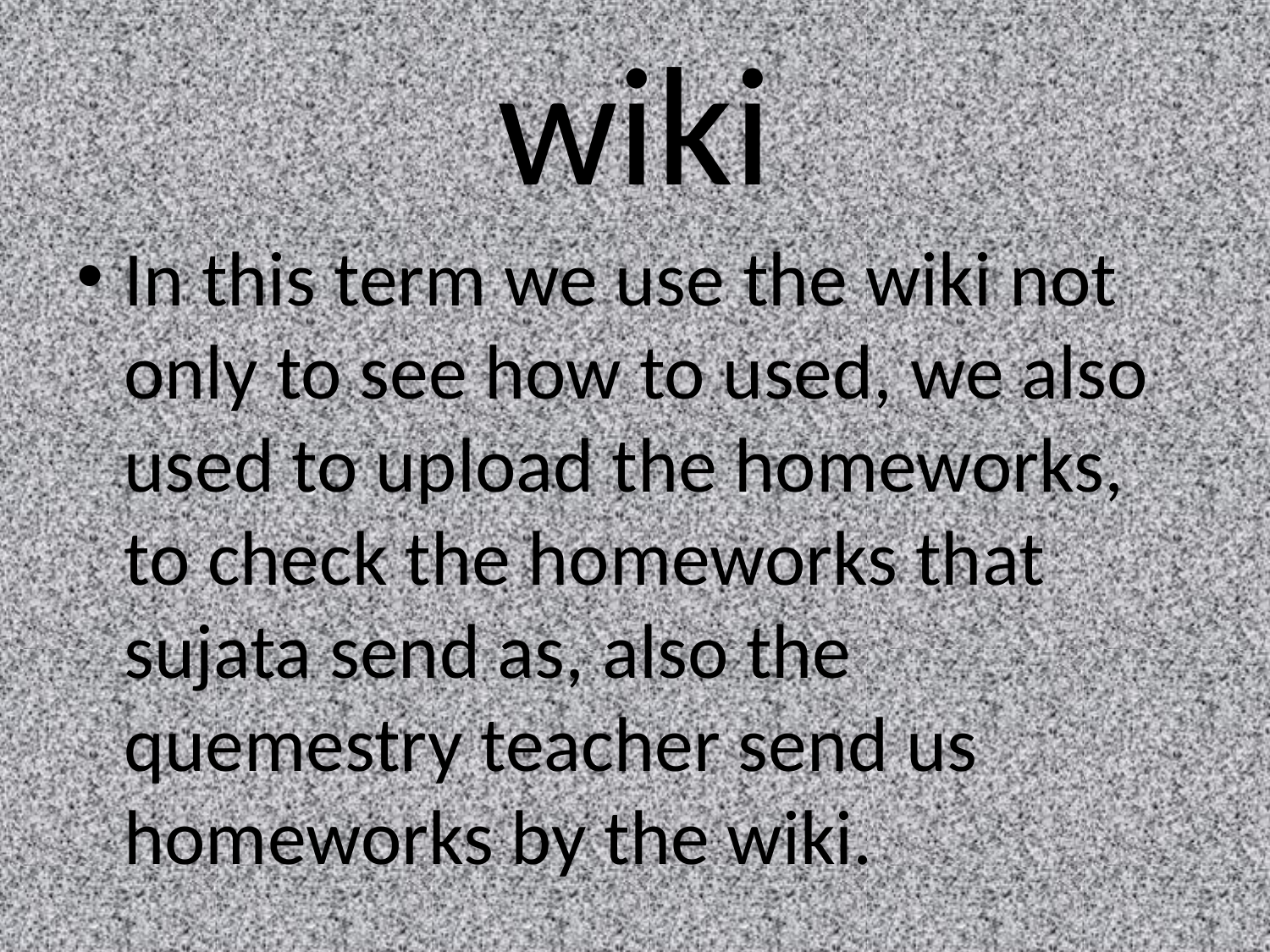

# wiki
In this term we use the wiki not only to see how to used, we also used to upload the homeworks, to check the homeworks that sujata send as, also the quemestry teacher send us homeworks by the wiki.